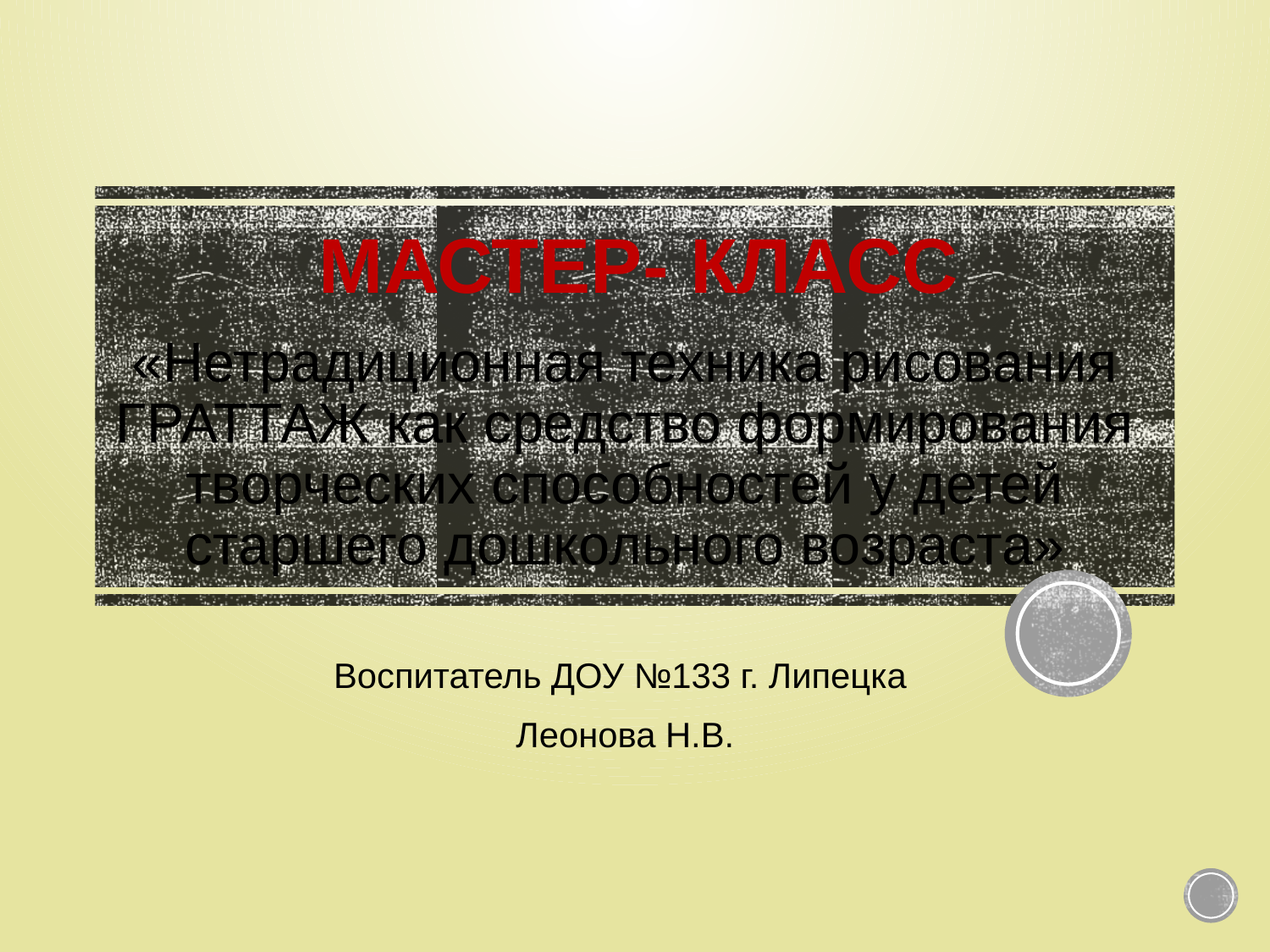

# МАСТЕР- КЛАСС
«Нетрадиционная техника рисования ГРАТТАЖ как средство формирования творческих способностей у детей старшего дошкольного возраста»

Воспитатель ДОУ №133 г. Липецка
Леонова Н.В.